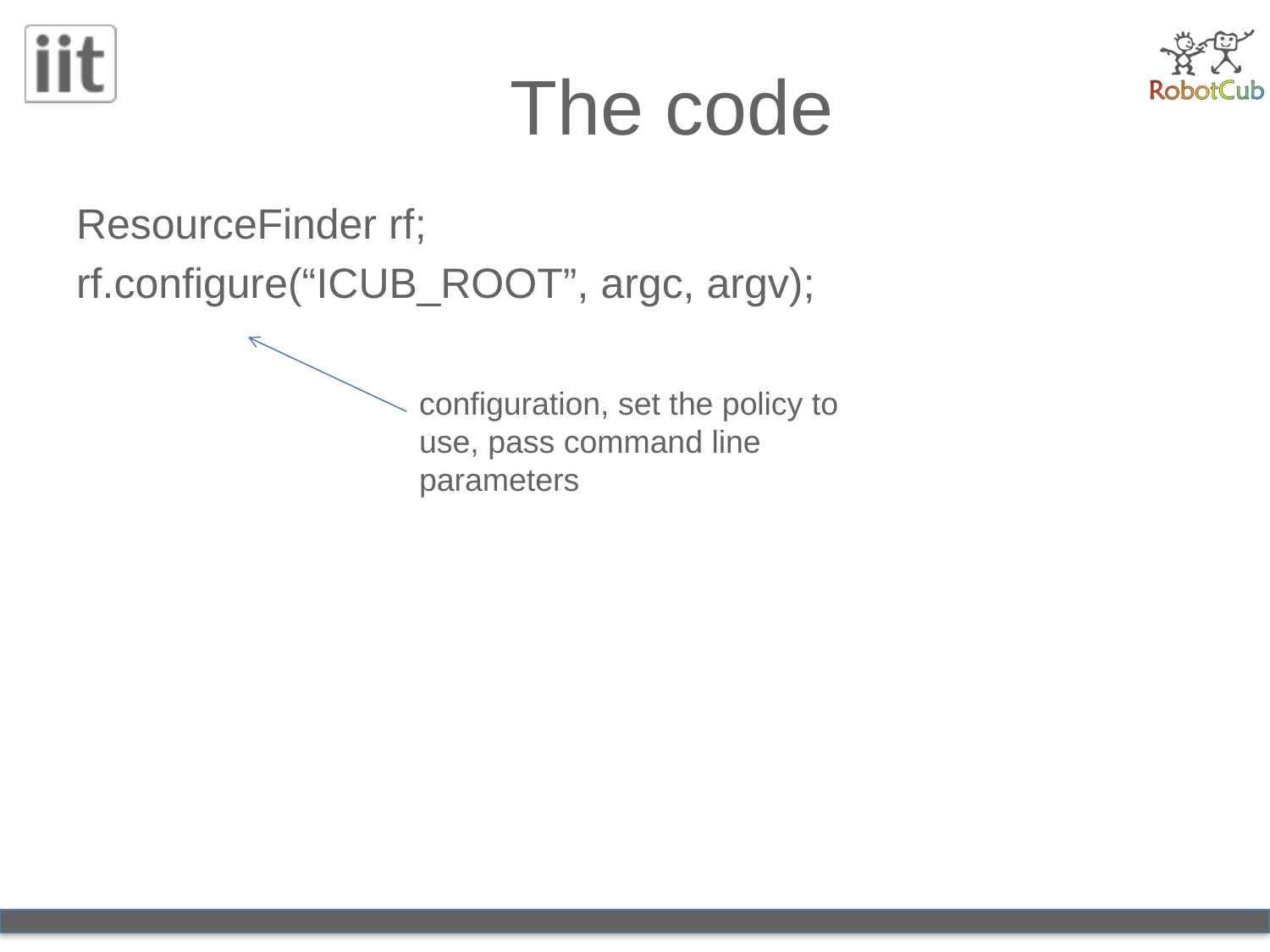

# The code
ResourceFinder rf;
rf.configure(“ICUB_ROOT”, argc, argv);

configuration, set the policy to use, pass command line parameters